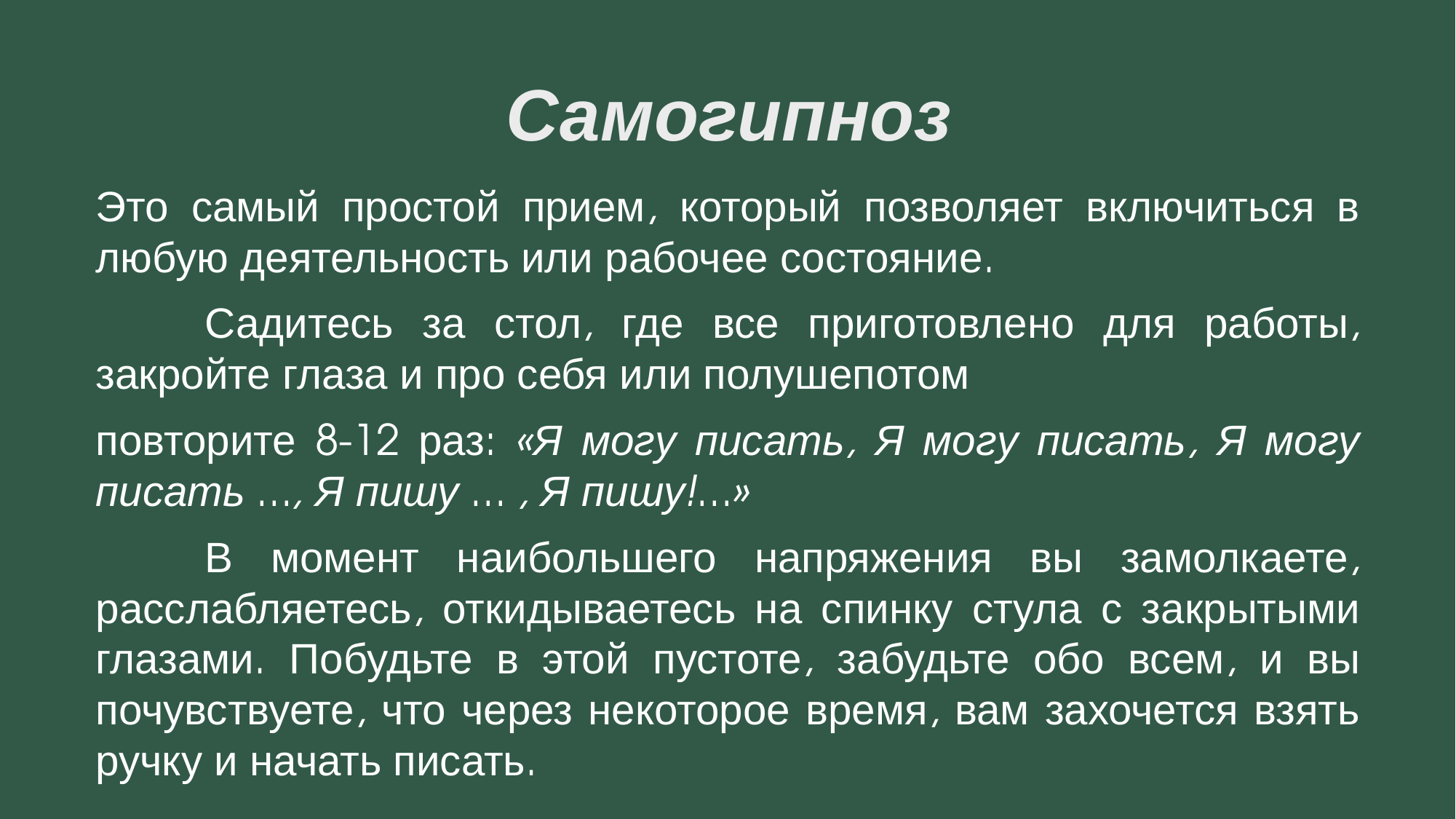

# Самогипноз
Это самый простой прием, который позволяет включиться в любую деятельность или рабочее состояние.
	Садитесь за стол, где все приготовлено для работы, закройте глаза и про себя или полушепотом
повторите 8-12 раз: «Я могу писать, Я могу писать, Я могу писать …, Я пишу … , Я пишу!…»
	В момент наибольшего напряжения вы замолкаете, расслабляетесь, откидываетесь на спинку стула с закрытыми глазами. Побудьте в этой пустоте, забудьте обо всем, и вы почувствуете, что через некоторое время, вам захочется взять ручку и начать писать.